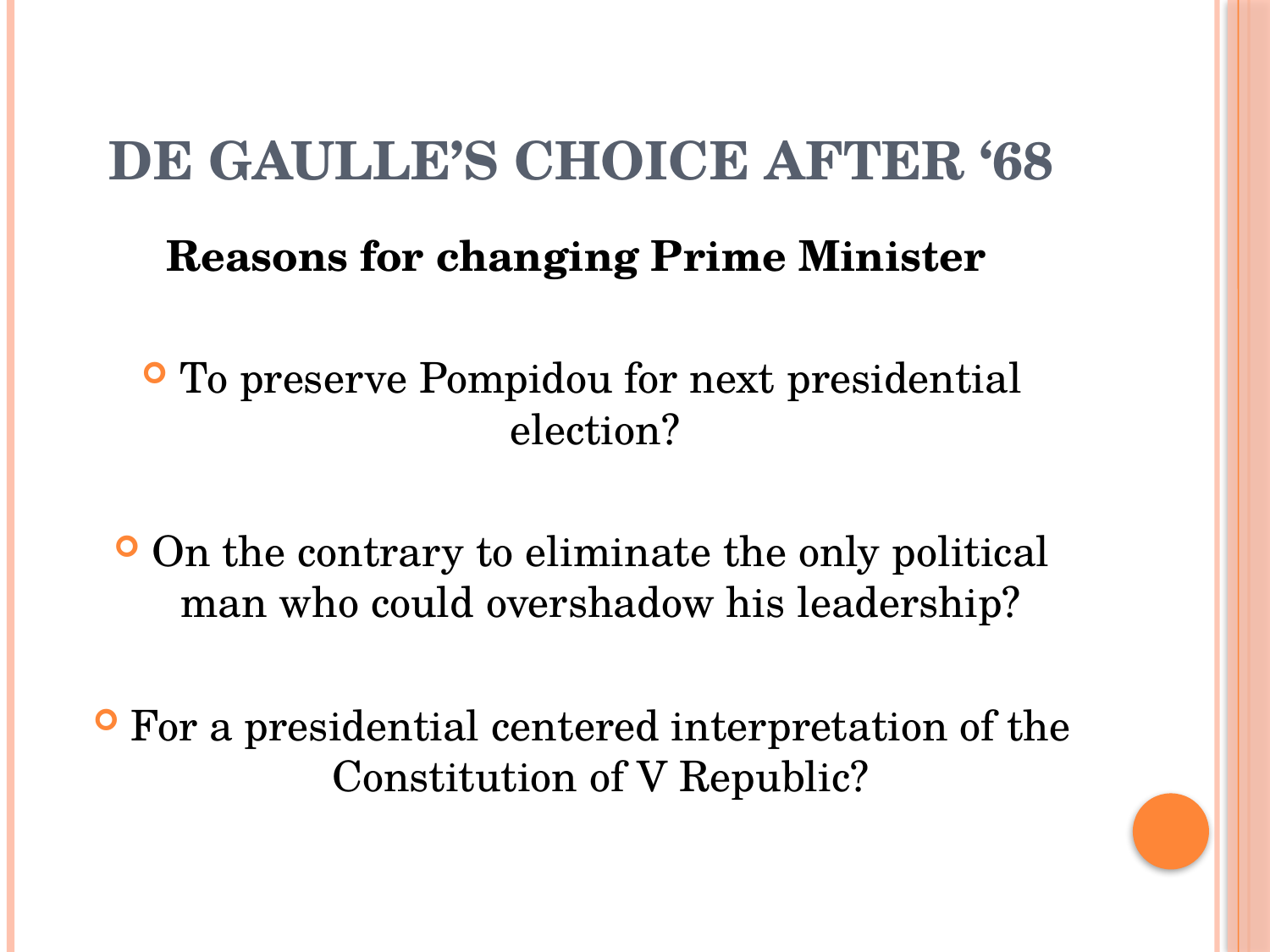

# DE GAULLE’S CHOICE AFTER ‘68
Reasons for changing Prime Minister

To preserve Pompidou for next presidential election?

On the contrary to eliminate the only political man who could overshadow his leadership?

For a presidential centered interpretation of the Constitution of V Republic?